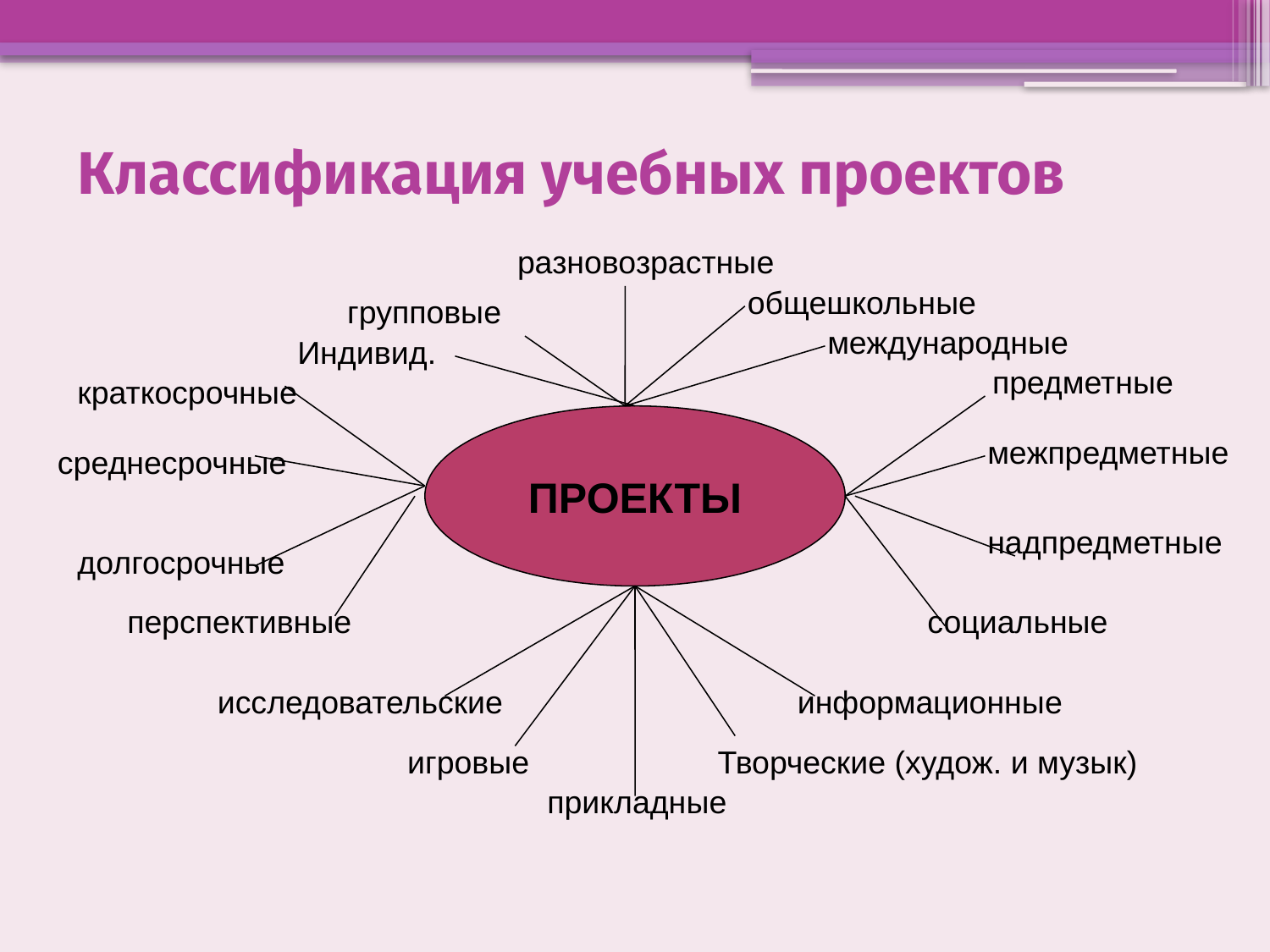

# Классификация учебных проектов
разновозрастные
общешкольные
групповые

международные
Индивид.

предметные
краткосрочные

ПРОЕКТЫ
межпредметные
среднесрочные

надпредметные
долгосрочные

перспективные
социальные
исследовательские
информационные
игровые
Творческие (худож. и музык)
прикладные